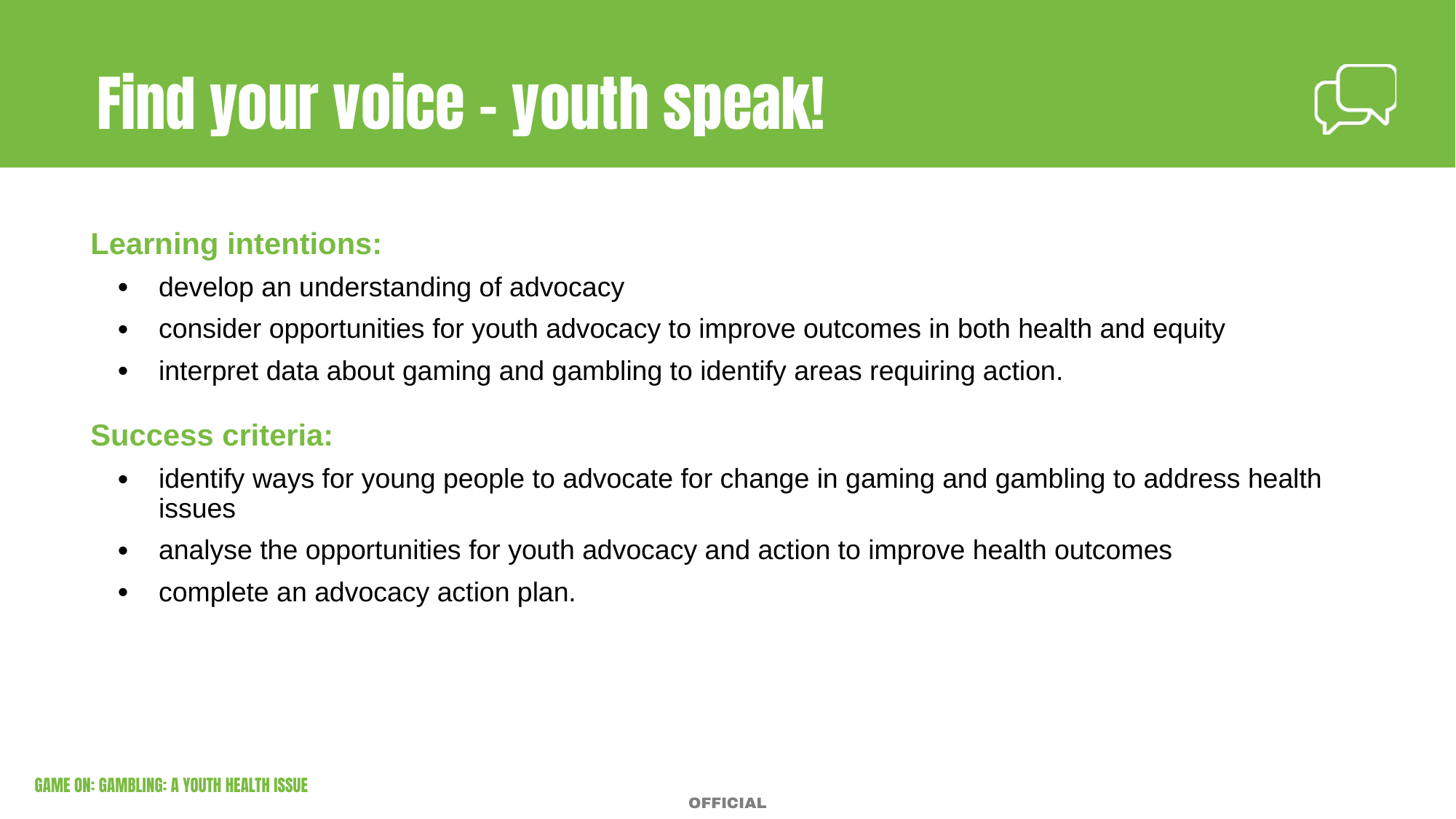

Find your voice – youth speak!
Learning intentions:
develop an understanding of advocacy
consider opportunities for youth advocacy to improve outcomes in both health and equity
interpret data about gaming and gambling to identify areas requiring action.
Success criteria:
identify ways for young people to advocate for change in gaming and gambling to address health issues
analyse the opportunities for youth advocacy and action to improve health outcomes
complete an advocacy action plan.